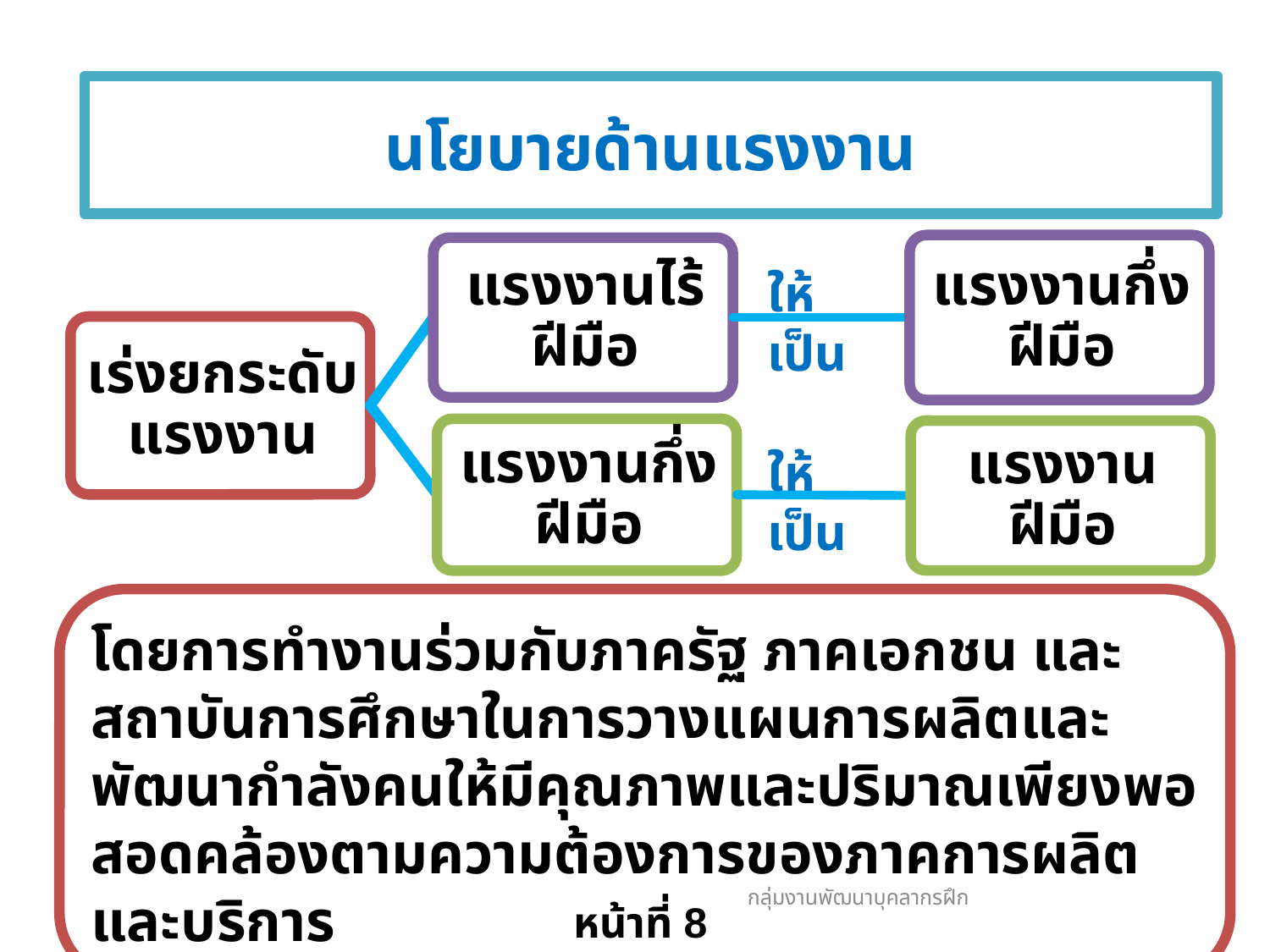

# นโยบายด้านแรงงาน
เร่งยกระดับแรงงาน

แรงงานไร้ฝีมือ

แรงงานกึ่งฝีมือ

แรงงานกึ่งฝีมือ

แรงงานฝีมือ
ให้เป็น
ให้เป็น
โดยการทำงานร่วมกับภาครัฐ ภาคเอกชน และสถาบันการศึกษาในการวางแผนการผลิตและพัฒนากำลังคนให้มีคุณภาพและปริมาณเพียงพอสอดคล้องตามความต้องการของภาคการผลิตและบริการ
กลุ่มงานพัฒนาบุคลากรฝึก
8
 หน้าที่ 8